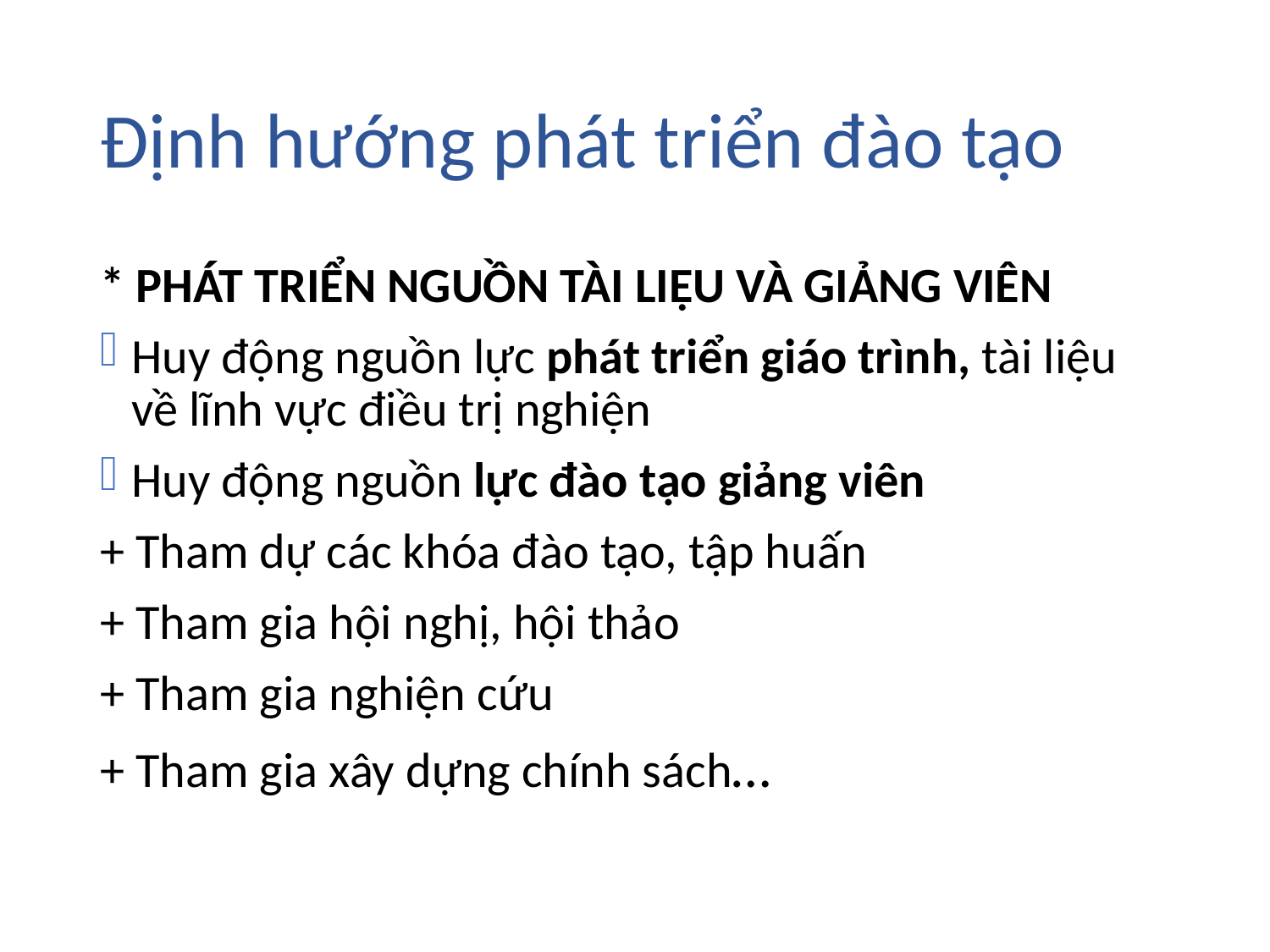

# Định hướng phát triển đào tạo
* PHÁT TRIỂN NGUỒN TÀI LIỆU VÀ GIẢNG VIÊN
Huy động nguồn lực phát triển giáo trình, tài liệu về lĩnh vực điều trị nghiện
Huy động nguồn lực đào tạo giảng viên
+ Tham dự các khóa đào tạo, tập huấn
+ Tham gia hội nghị, hội thảo
+ Tham gia nghiện cứu
+ Tham gia xây dựng chính sách…